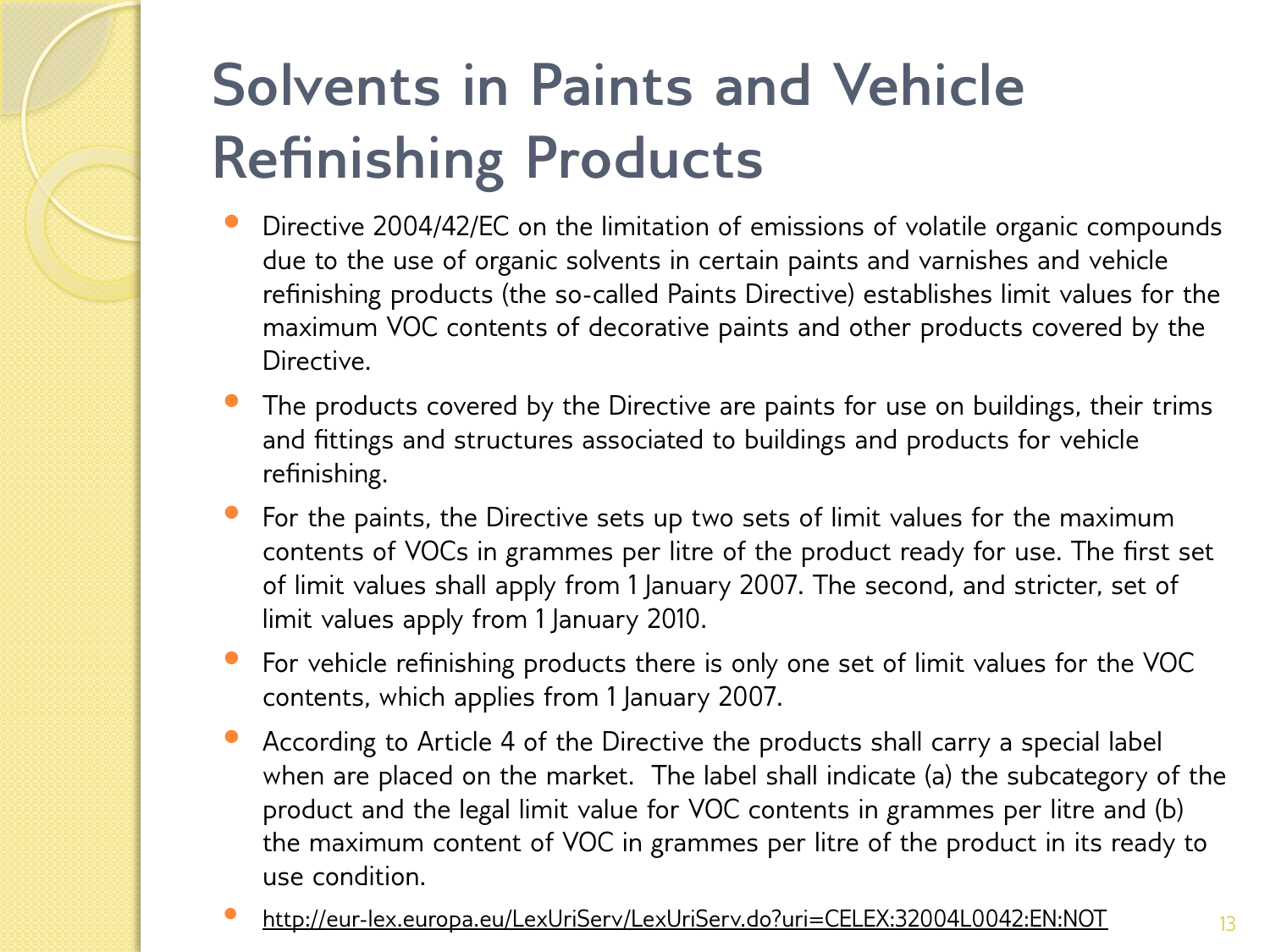

# Solvents in Paints and Vehicle Refinishing Products
Directive 2004/42/EC on the limitation of emissions of volatile organic compounds due to the use of organic solvents in certain paints and varnishes and vehicle refinishing products (the so-called Paints Directive) establishes limit values for the maximum VOC contents of decorative paints and other products covered by the Directive.
The products covered by the Directive are paints for use on buildings, their trims and fittings and structures associated to buildings and products for vehicle refinishing.
For the paints, the Directive sets up two sets of limit values for the maximum contents of VOCs in grammes per litre of the product ready for use. The first set of limit values shall apply from 1 January 2007. The second, and stricter, set of limit values apply from 1 January 2010.
For vehicle refinishing products there is only one set of limit values for the VOC contents, which applies from 1 January 2007.
According to Article 4 of the Directive the products shall carry a special label when are placed on the market.  The label shall indicate (a) the subcategory of the product and the legal limit value for VOC contents in grammes per litre and (b) the maximum content of VOC in grammes per litre of the product in its ready to use condition.
http://eur-lex.europa.eu/LexUriServ/LexUriServ.do?uri=CELEX:32004L0042:EN:NOT
13